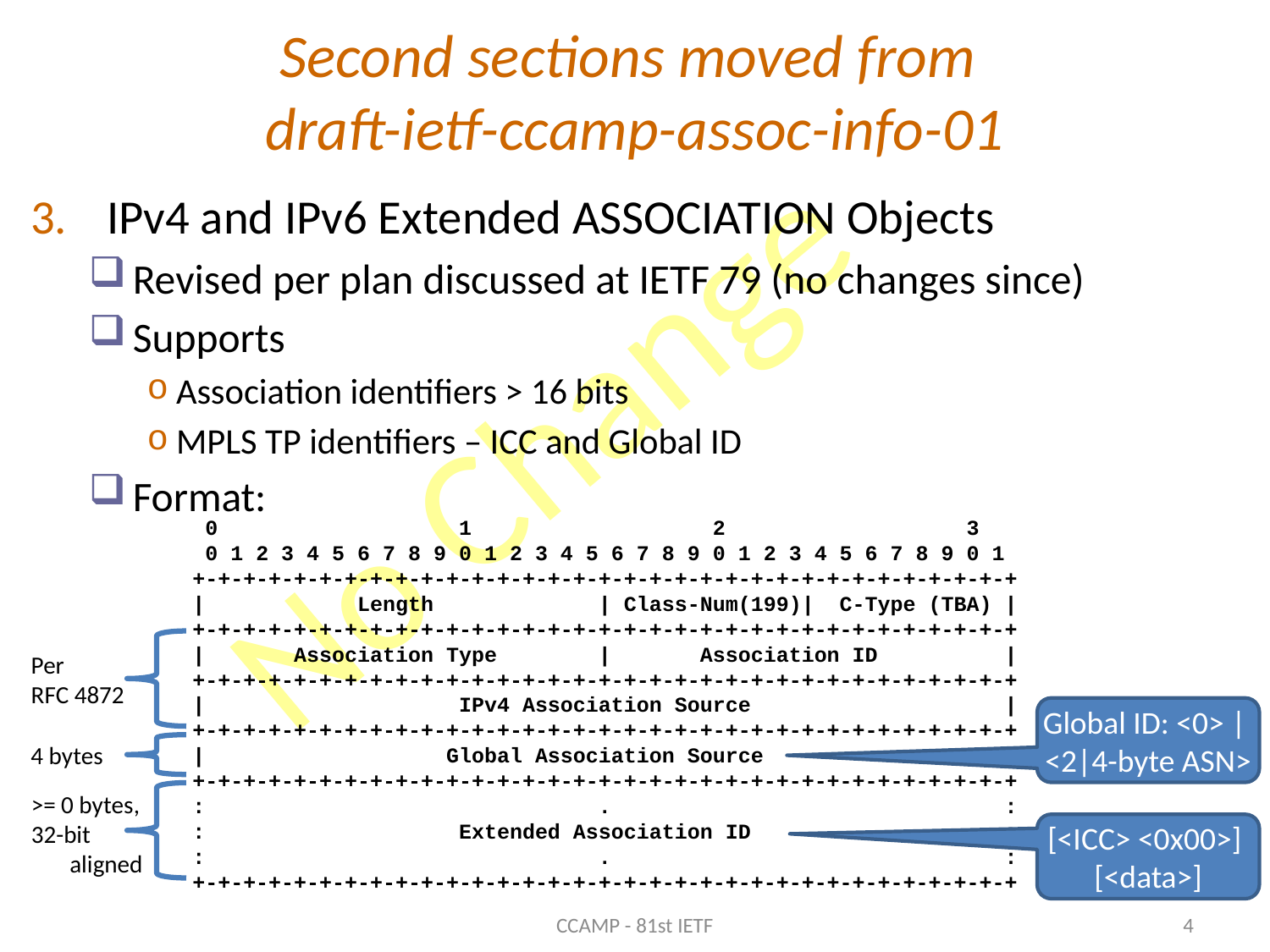

# Second sections moved from draft-ietf-ccamp-assoc-info-01
 IPv4 and IPv6 Extended ASSOCIATION Objects
Revised per plan discussed at IETF 79 (no changes since)
Supports
Association identifiers > 16 bits
MPLS TP identifiers – ICC and Global ID
Format:
No Change
 0                   1                   2                   3
 0 1 2 3 4 5 6 7 8 9 0 1 2 3 4 5 6 7 8 9 0 1 2 3 4 5 6 7 8 9 0 1
+-+-+-+-+-+-+-+-+-+-+-+-+-+-+-+-+-+-+-+-+-+-+-+-+-+-+-+-+-+-+-+-+
|            Length             | Class-Num(199)|  C-Type (TBA) |
+-+-+-+-+-+-+-+-+-+-+-+-+-+-+-+-+-+-+-+-+-+-+-+-+-+-+-+-+-+-+-+-+
|       Association Type        |       Association ID          |
+-+-+-+-+-+-+-+-+-+-+-+-+-+-+-+-+-+-+-+-+-+-+-+-+-+-+-+-+-+-+-+-+
|                    IPv4 Association Source                    |
+-+-+-+-+-+-+-+-+-+-+-+-+-+-+-+-+-+-+-+-+-+-+-+-+-+-+-+-+-+-+-+-+
|                   Global Association Source                   |
+-+-+-+-+-+-+-+-+-+-+-+-+-+-+-+-+-+-+-+-+-+-+-+-+-+-+-+-+-+-+-+-+
:                               .                               :
:                    Extended Association ID                    :
:                               .                               :
+-+-+-+-+-+-+-+-+-+-+-+-+-+-+-+-+-+-+-+-+-+-+-+-+-+-+-+-+-+-+-+-+

Per
RFC 4872
Global ID: <0> |
<2|4-byte ASN>
4 bytes

>= 0 bytes,
32-bit
       aligned

[<ICC> <0x00>]
[<data>]
CCAMP - 81st IETF
4